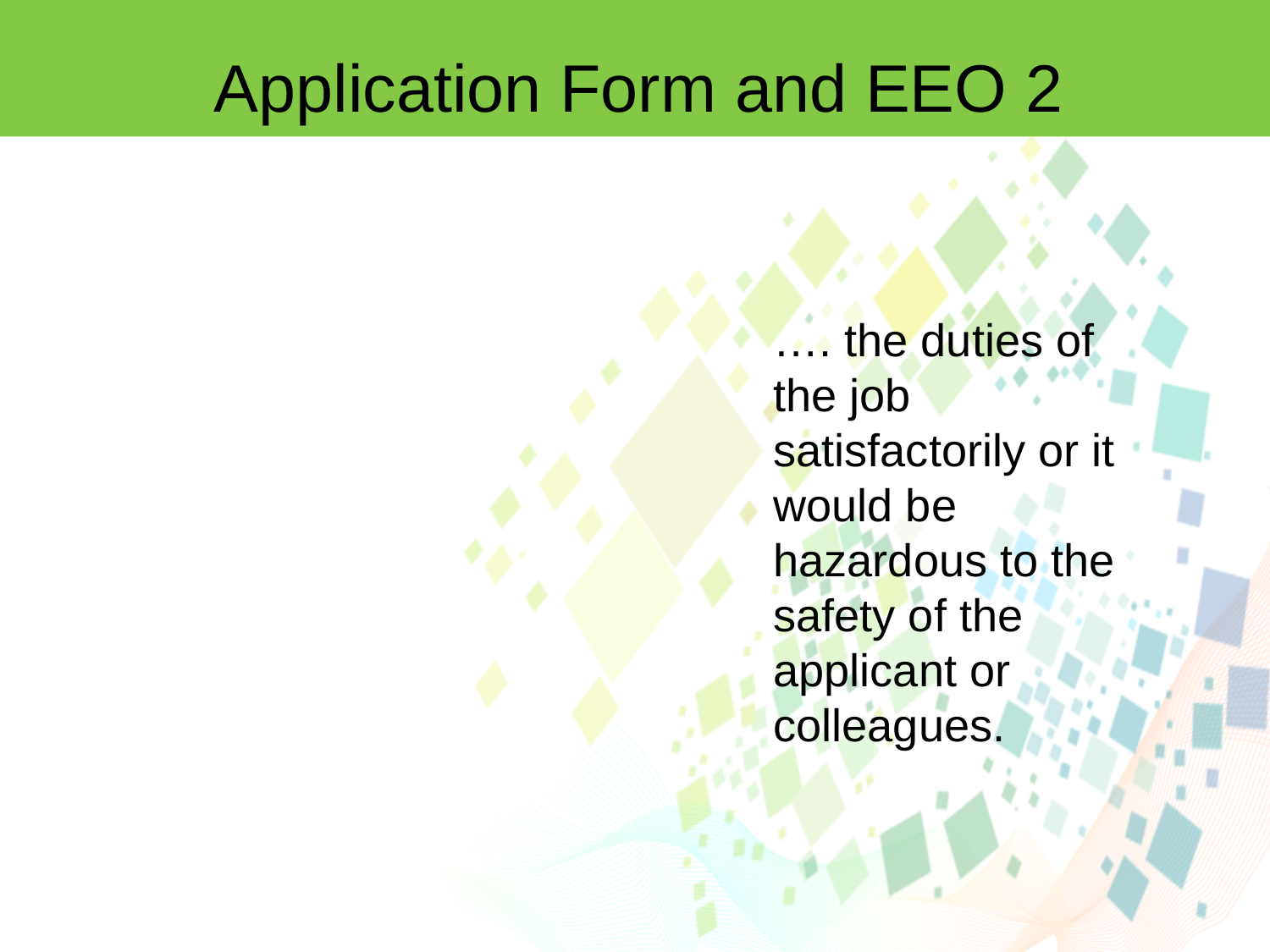

Application Form and EEO 2
…. the duties of the job satisfactorily or it would be hazardous to the safety of the applicant or colleagues.